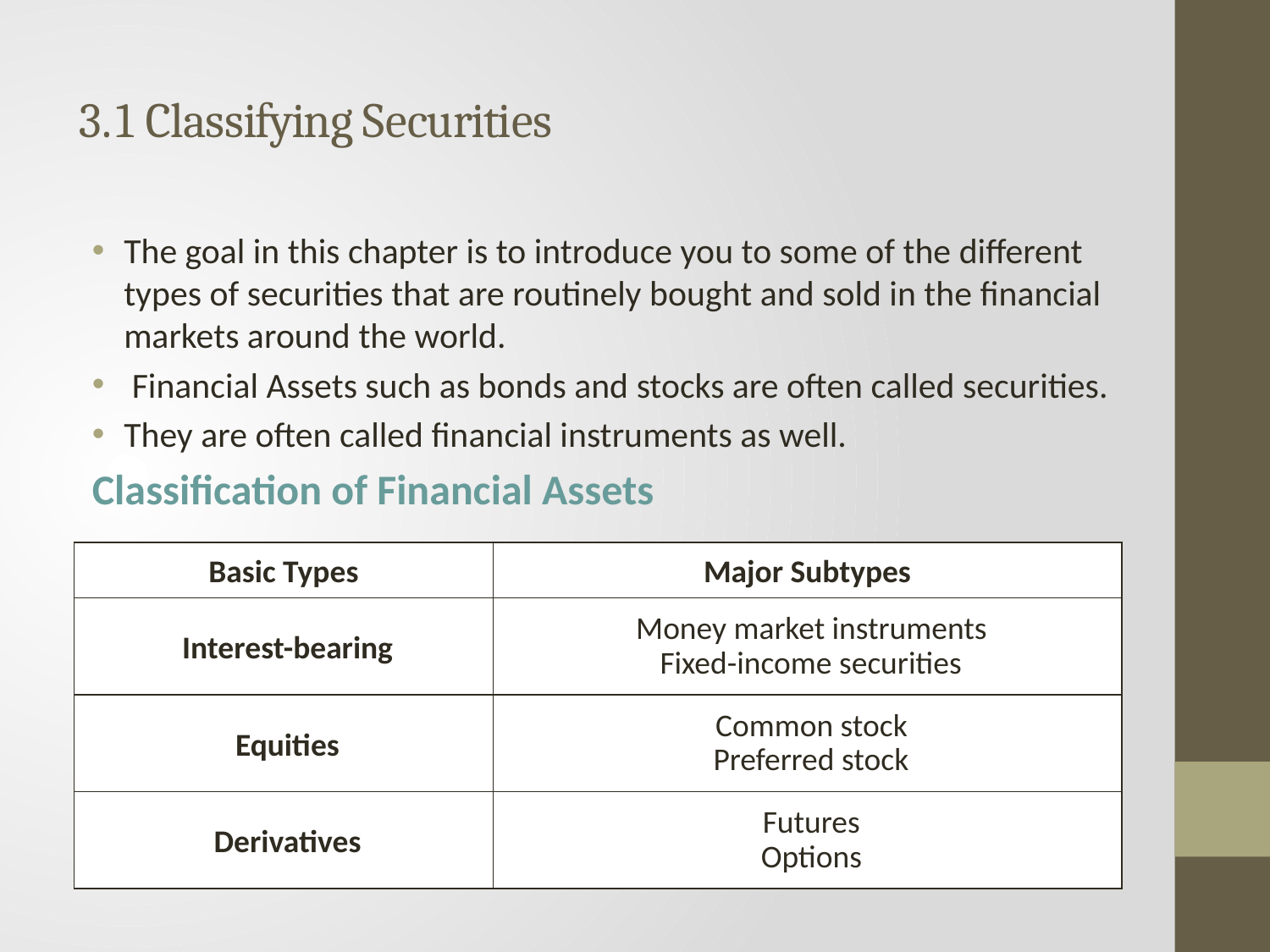

# 3.1 Classifying Securities
The goal in this chapter is to introduce you to some of the different types of securities that are routinely bought and sold in the financial markets around the world.
 Financial Assets such as bonds and stocks are often called securities.
They are often called financial instruments as well.
Classification of Financial Assets
Basic Types
Major Subtypes
 Interest-bearing
 Money market instruments
 Fixed-income securities
 Equities
 Common stock
 Preferred stock
 Derivatives
 Futures
 Options